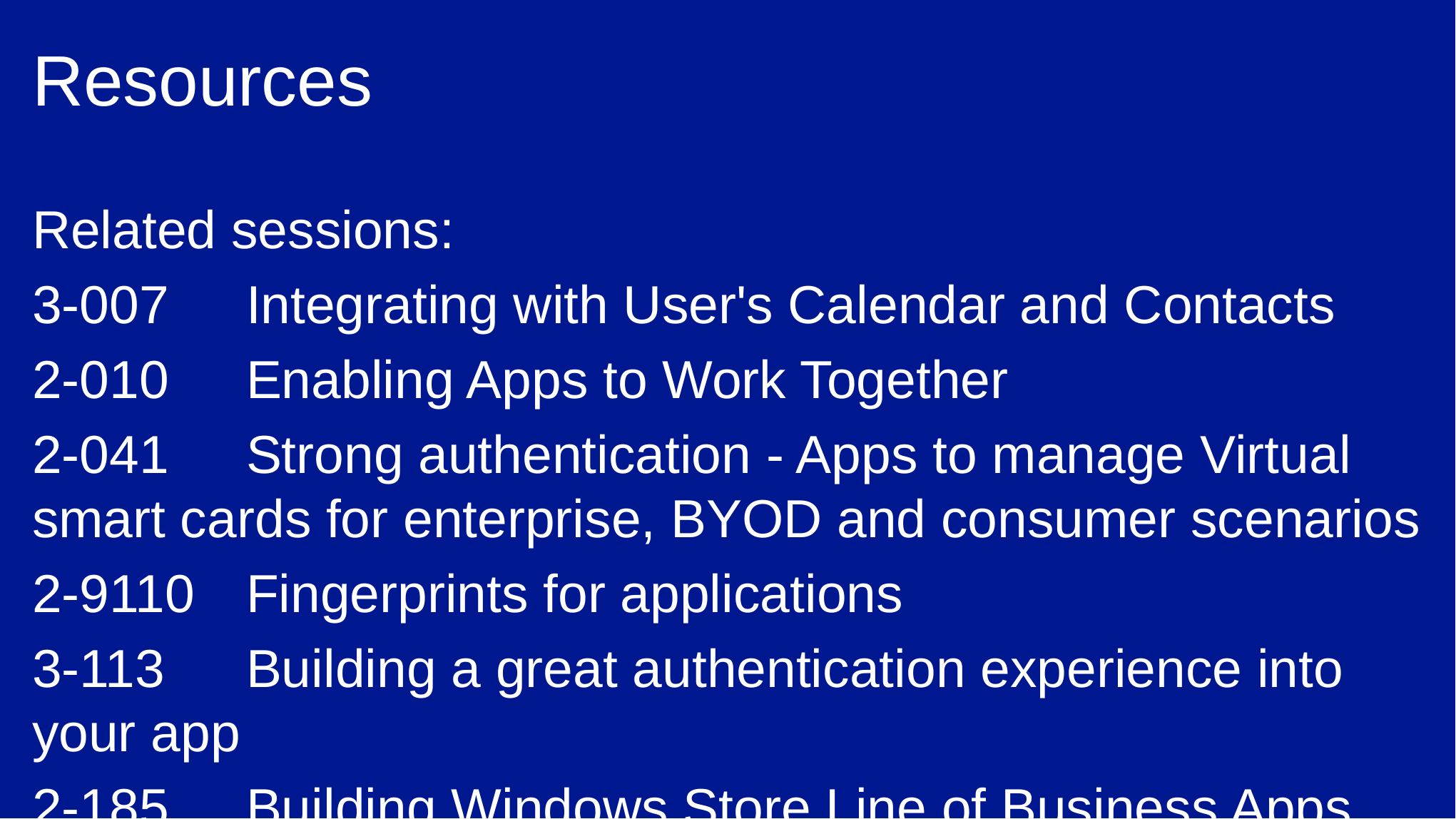

# Resources
Related sessions:
3-007	Integrating with User's Calendar and Contacts
2-010	Enabling Apps to Work Together
2-041	Strong authentication - Apps to manage Virtual smart cards for enterprise, BYOD and consumer scenarios
2-9110	Fingerprints for applications
3-113	Building a great authentication experience into your app
2-185	Building Windows Store Line of Business Apps